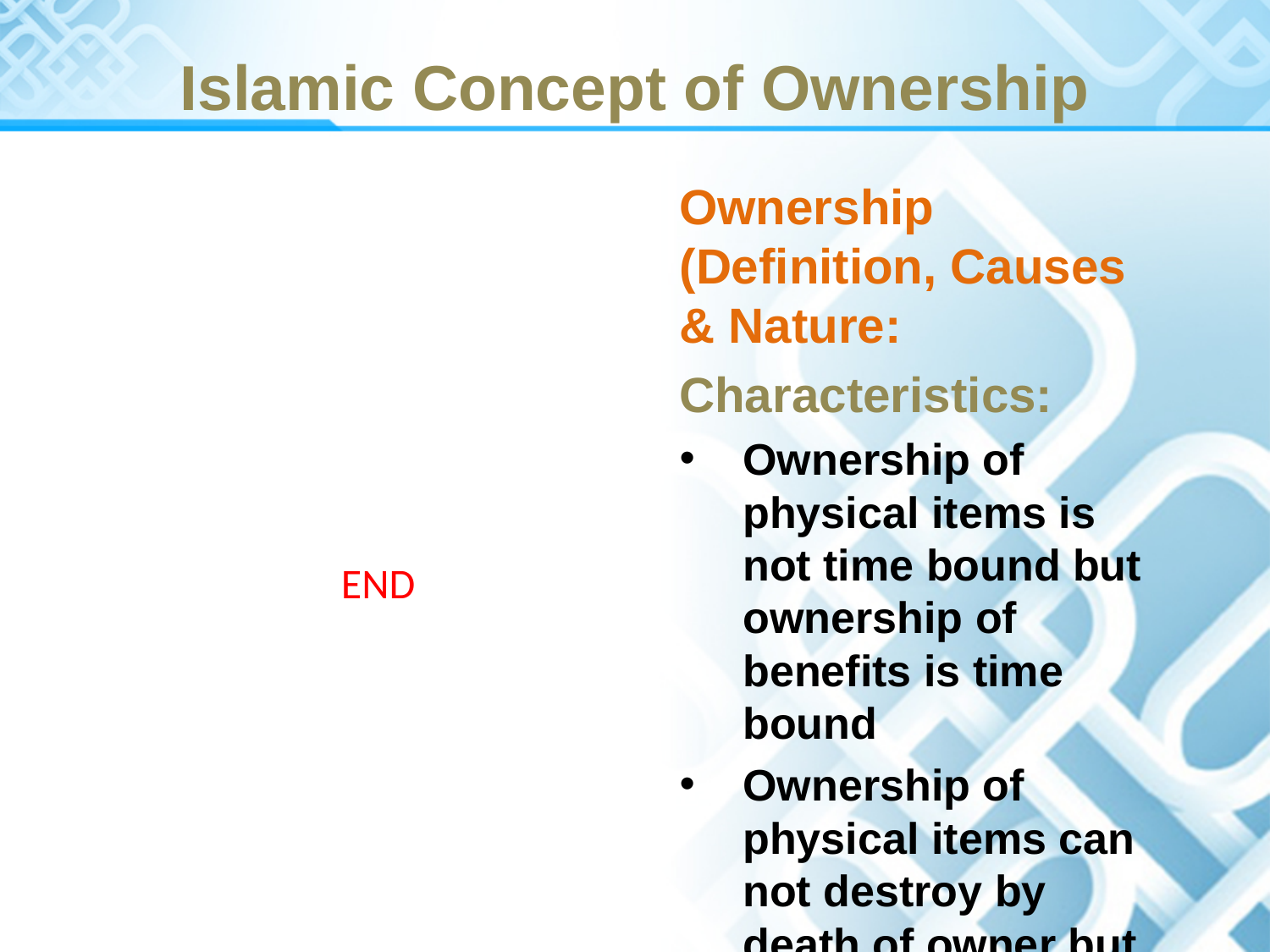

Islamic Concept of Ownership
Ownership (Definition, Causes & Nature:
Characteristics:
Ownership of physical items is not time bound but ownership of benefits is time bound
Ownership of physical items can not destroy by death of owner but it transfers
END